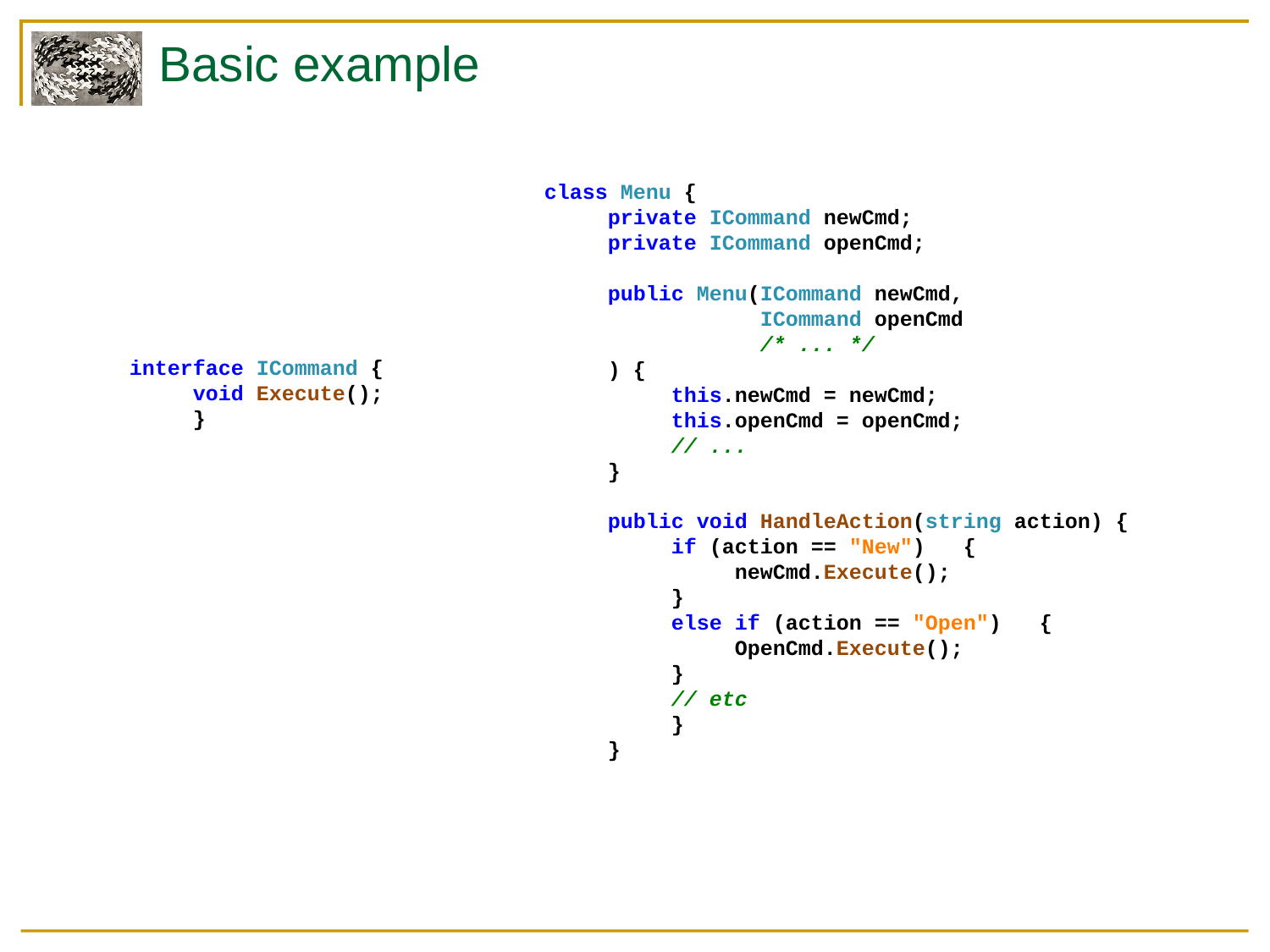

Basic example

class Menu {
     private ICommand newCmd;
     private ICommand openCmd;

     public Menu(ICommand newCmd,
                 ICommand openCmd
                 /* ... */
     ) {
          this.newCmd = newCmd;
          this.openCmd = openCmd;
          // ...
     }

     public void HandleAction(string action) {
     if (action == "New")   {
     newCmd.Execute();
     }
     else if (action == "Open")   {
     OpenCmd.Execute();
     }
     // etc
     }
}

interface ICommand {
void Execute();
}